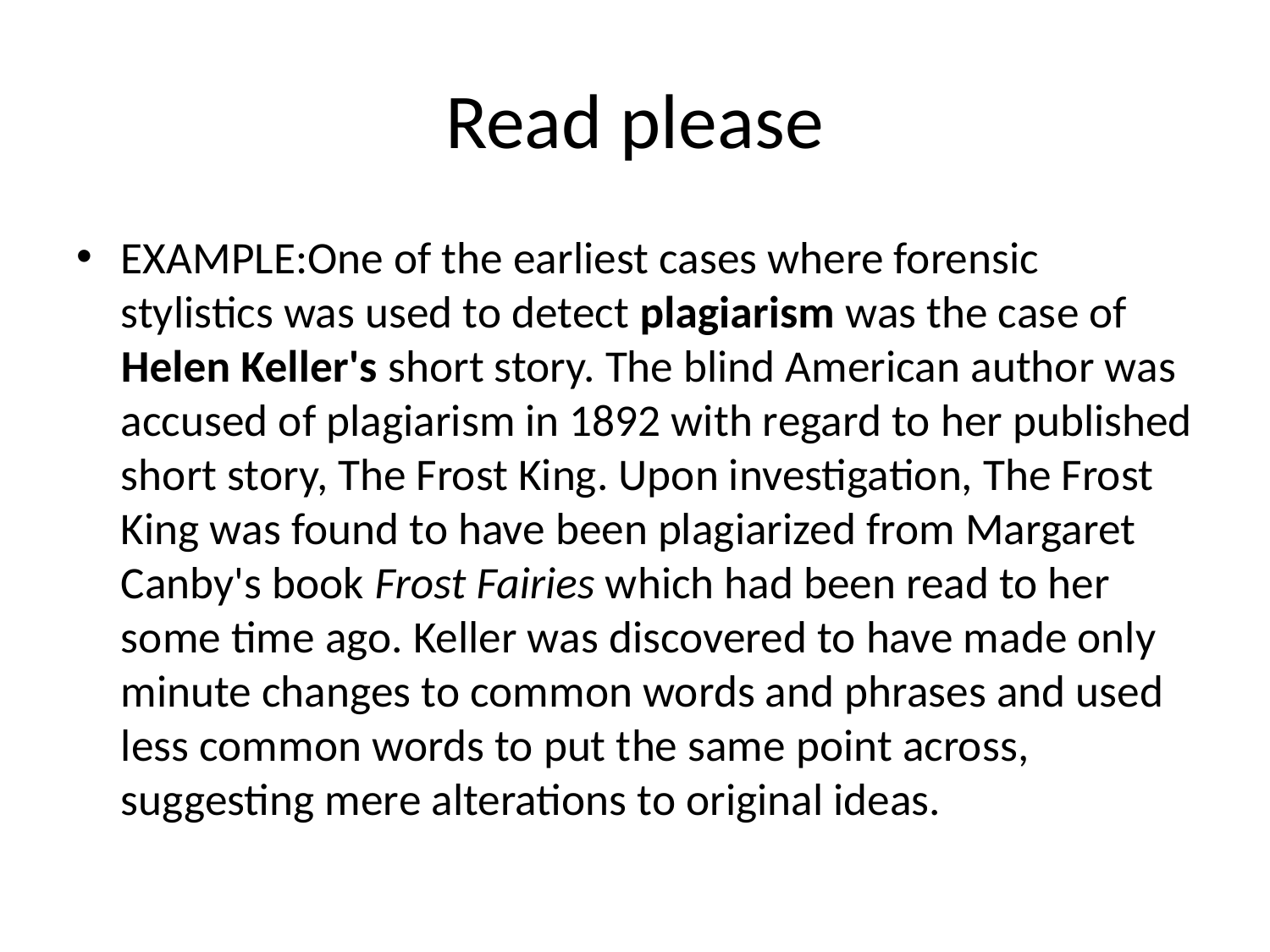

# Read please
EXAMPLE:One of the earliest cases where forensic stylistics was used to detect plagiarism was the case of Helen Keller's short story. The blind American author was accused of plagiarism in 1892 with regard to her published short story, The Frost King. Upon investigation, The Frost King was found to have been plagiarized from Margaret Canby's book Frost Fairies which had been read to her some time ago. Keller was discovered to have made only minute changes to common words and phrases and used less common words to put the same point across, suggesting mere alterations to original ideas.